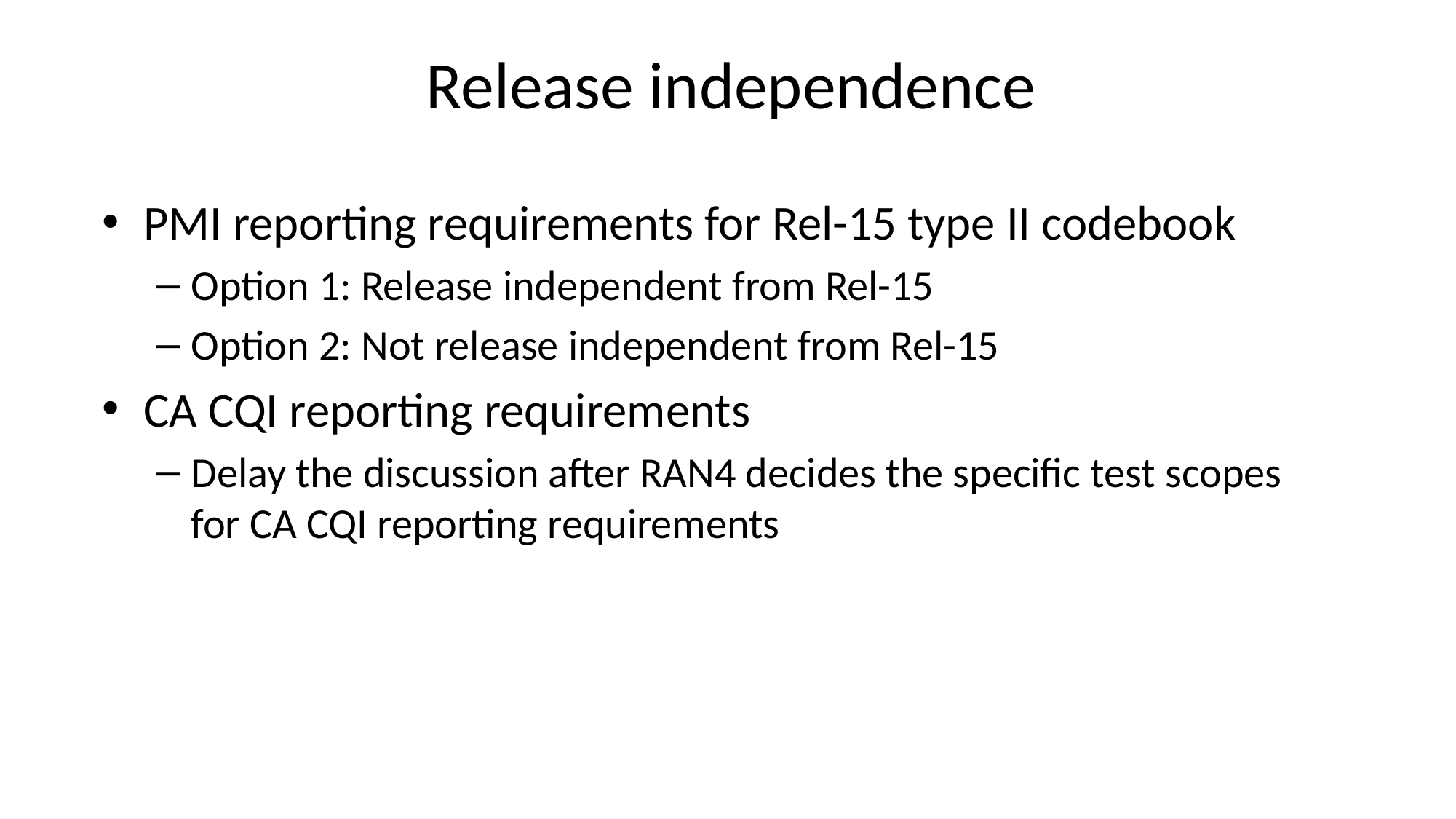

# Release independence
PMI reporting requirements for Rel-15 type II codebook
Option 1: Release independent from Rel-15
Option 2: Not release independent from Rel-15
CA CQI reporting requirements
Delay the discussion after RAN4 decides the specific test scopes for CA CQI reporting requirements